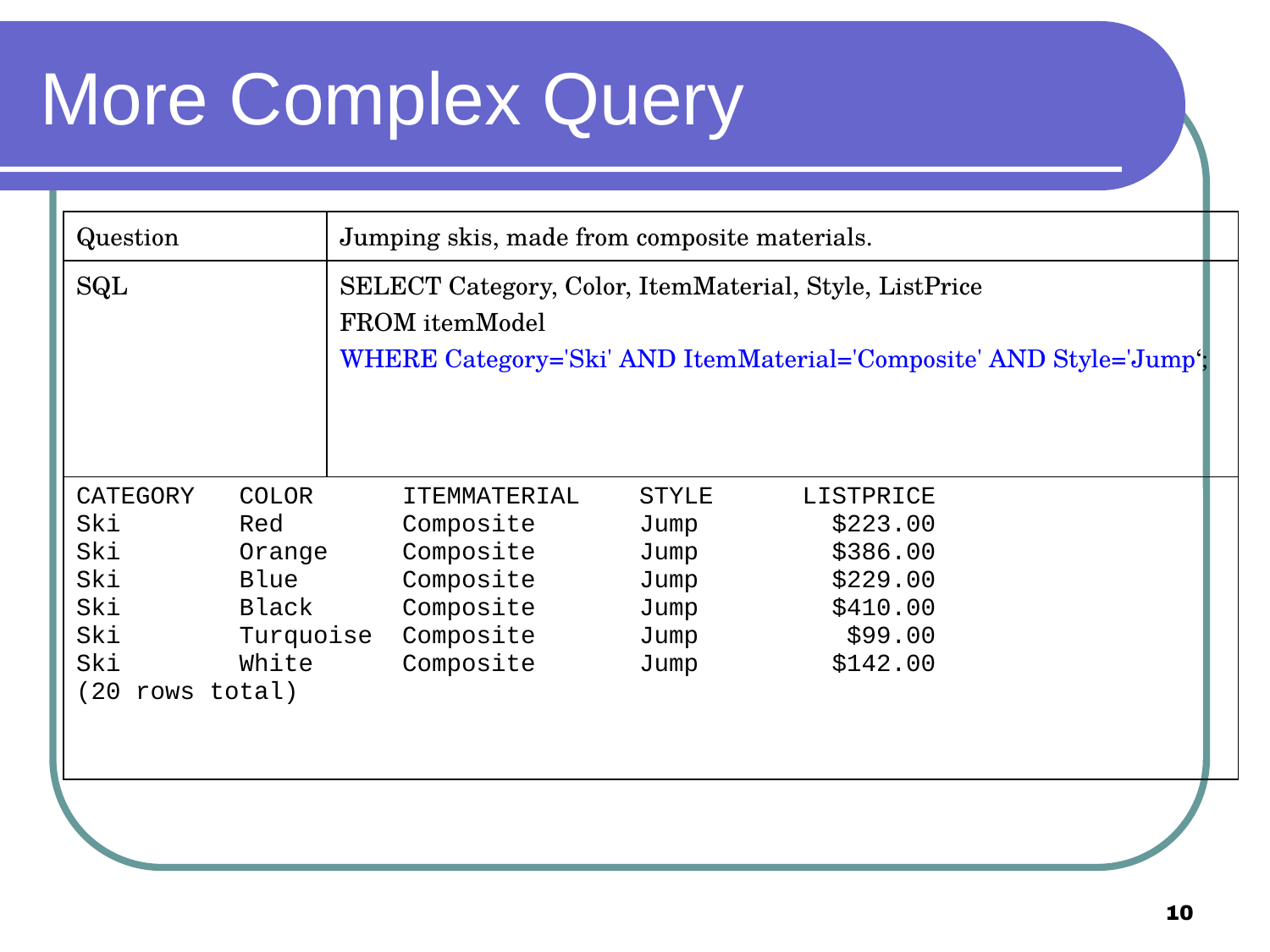

# More Complex Query
| Question | Jumping skis, made from composite materials. |
| --- | --- |
| SQL | SELECT Category, Color, ItemMaterial, Style, ListPrice FROM itemModel WHERE Category='Ski' AND ItemMaterial='Composite' AND Style='Jump‘; |
| CATEGORY COLOR ITEMMATERIAL STYLE LISTPRICE Ski Red Composite Jump $223.00 Ski Orange Composite Jump $386.00 Ski Blue Composite Jump $229.00 Ski Black Composite Jump $410.00 Ski Turquoise Composite Jump $99.00 Ski White Composite Jump $142.00 (20 rows total) |  |
10